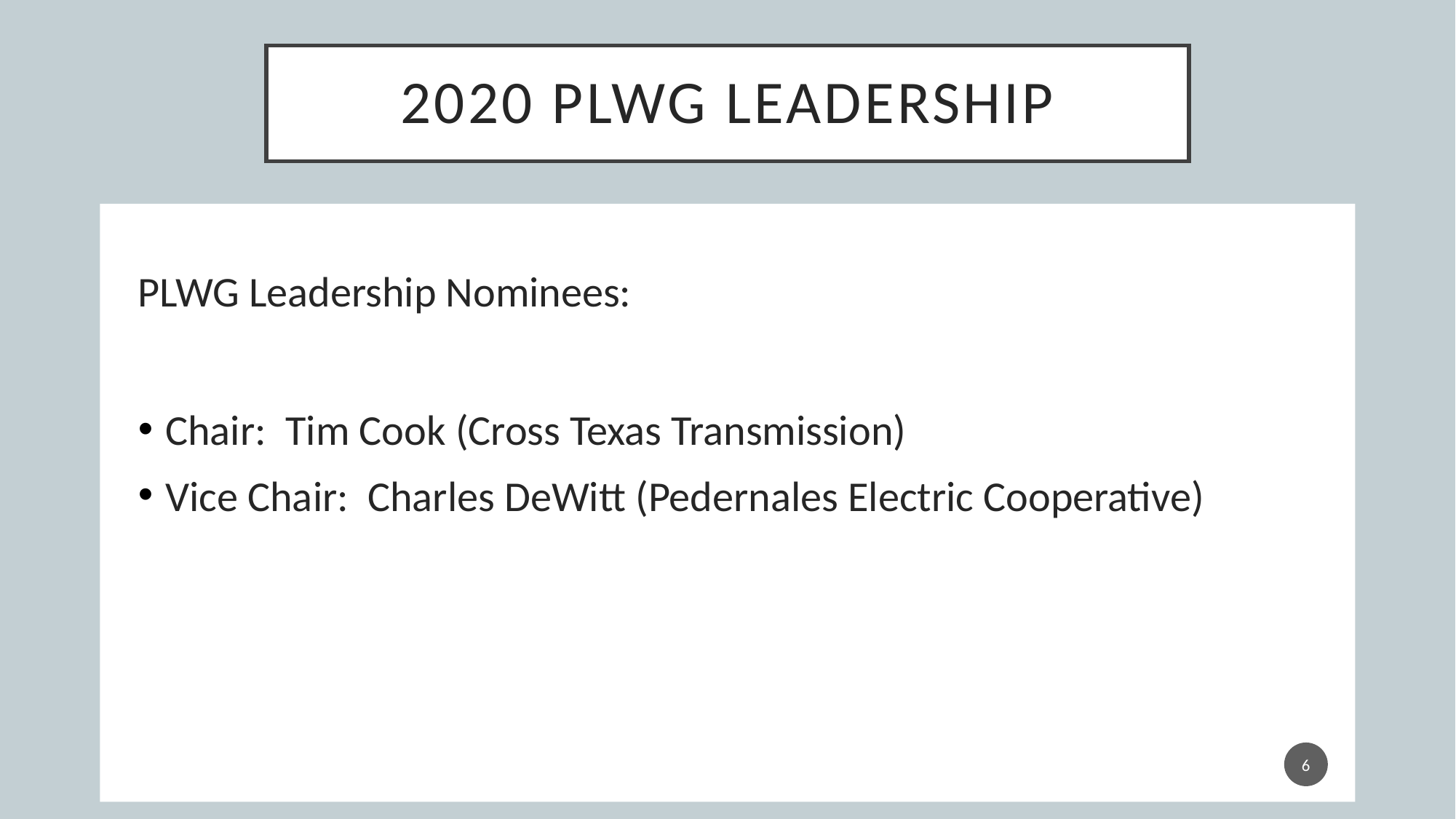

# 2020 PLWG Leadership

PLWG Leadership Nominees:

Chair:  Tim Cook (Cross Texas Transmission)
Vice Chair:  Charles DeWitt (Pedernales Electric Cooperative)

6